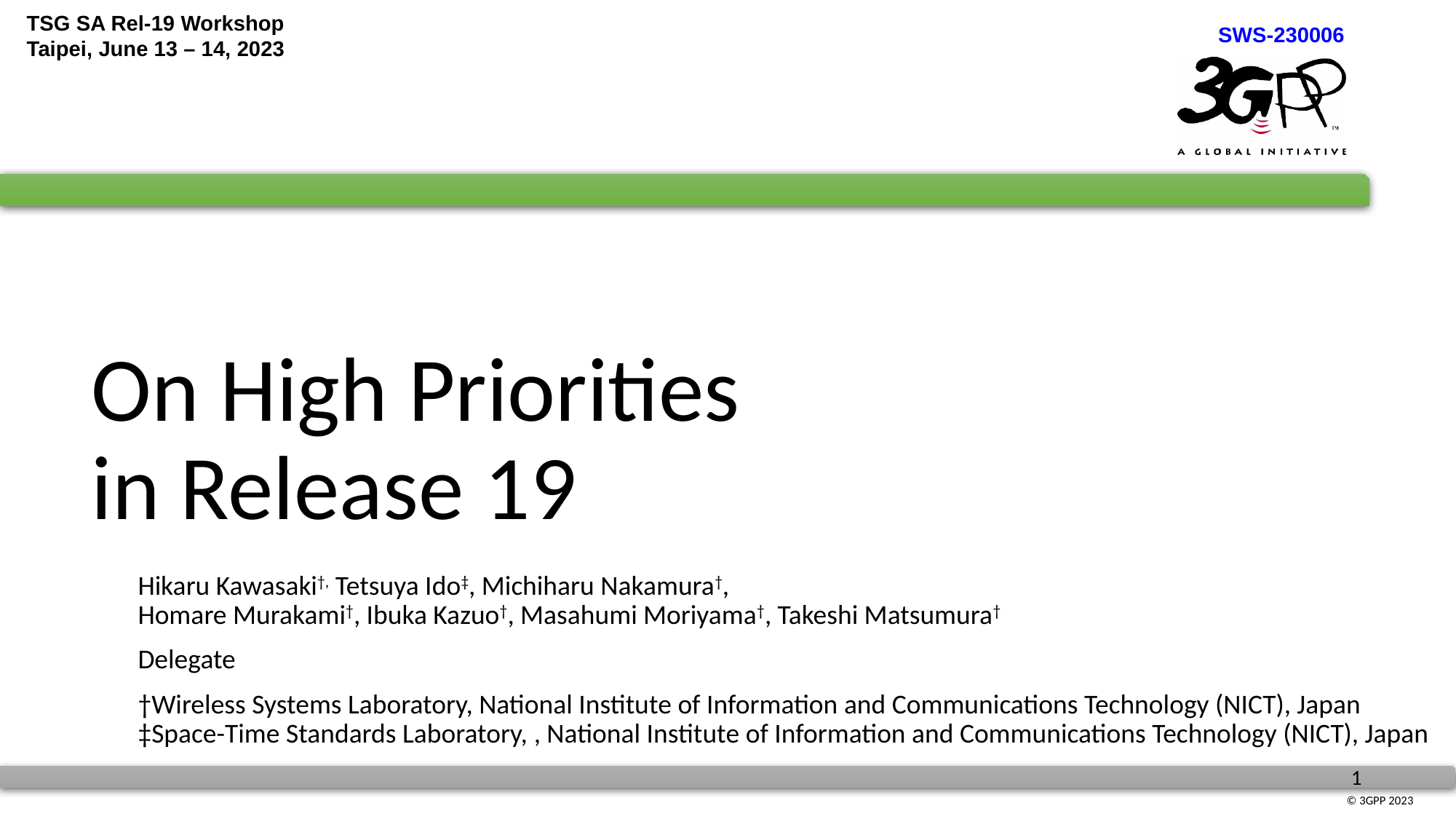

# On High Priorities in Release 19
Hikaru Kawasaki†, Tetsuya Ido‡, Michiharu Nakamura†,
Homare Murakami†, Ibuka Kazuo†, Masahumi Moriyama†, Takeshi Matsumura†
Delegate
†Wireless Systems Laboratory, National Institute of Information and Communications Technology (NICT), Japan
‡Space-Time Standards Laboratory, , National Institute of Information and Communications Technology (NICT), Japan